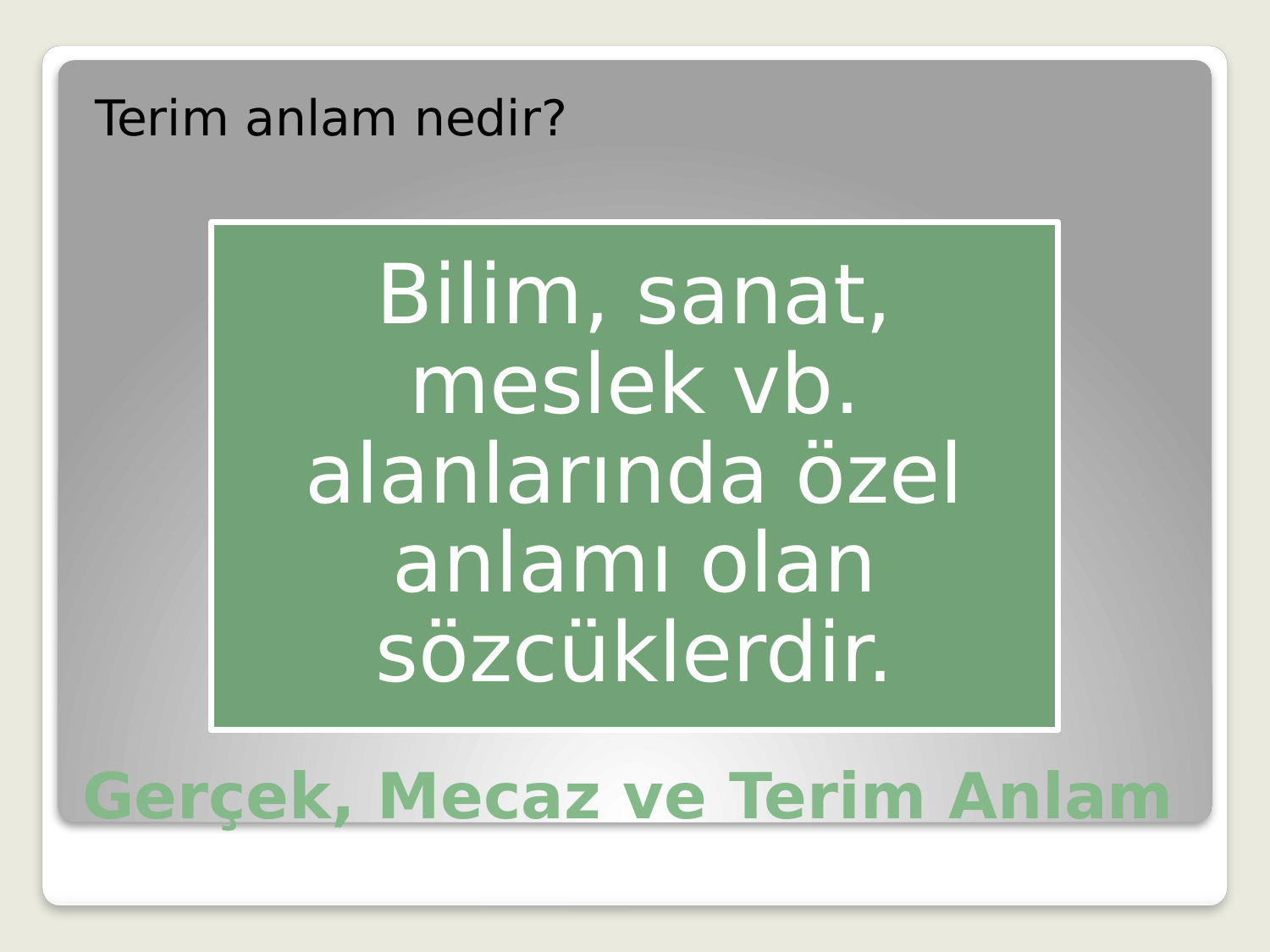

Terim anlam nedir?
Bilim, sanat, meslek vb. alanlarında özel anlamı olan sözcüklerdir.
# Gerçek, Mecaz ve Terim Anlam